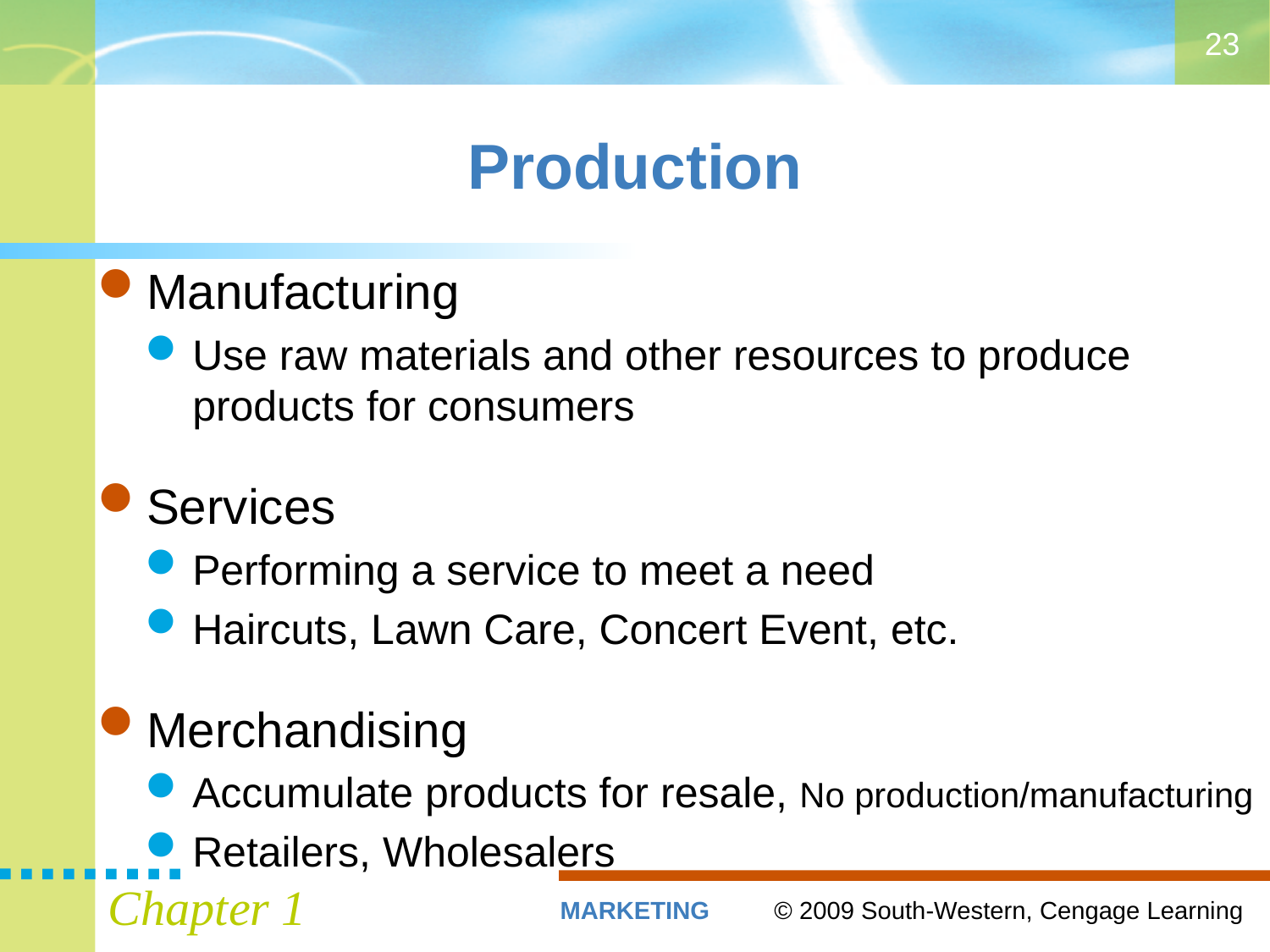

23
# Production
Manufacturing
Use raw materials and other resources to produce products for consumers

Services
Performing a service to meet a need
Haircuts, Lawn Care, Concert Event, etc.

Merchandising
Accumulate products for resale, No production/manufacturing
Retailers, Wholesalers
Chapter 1